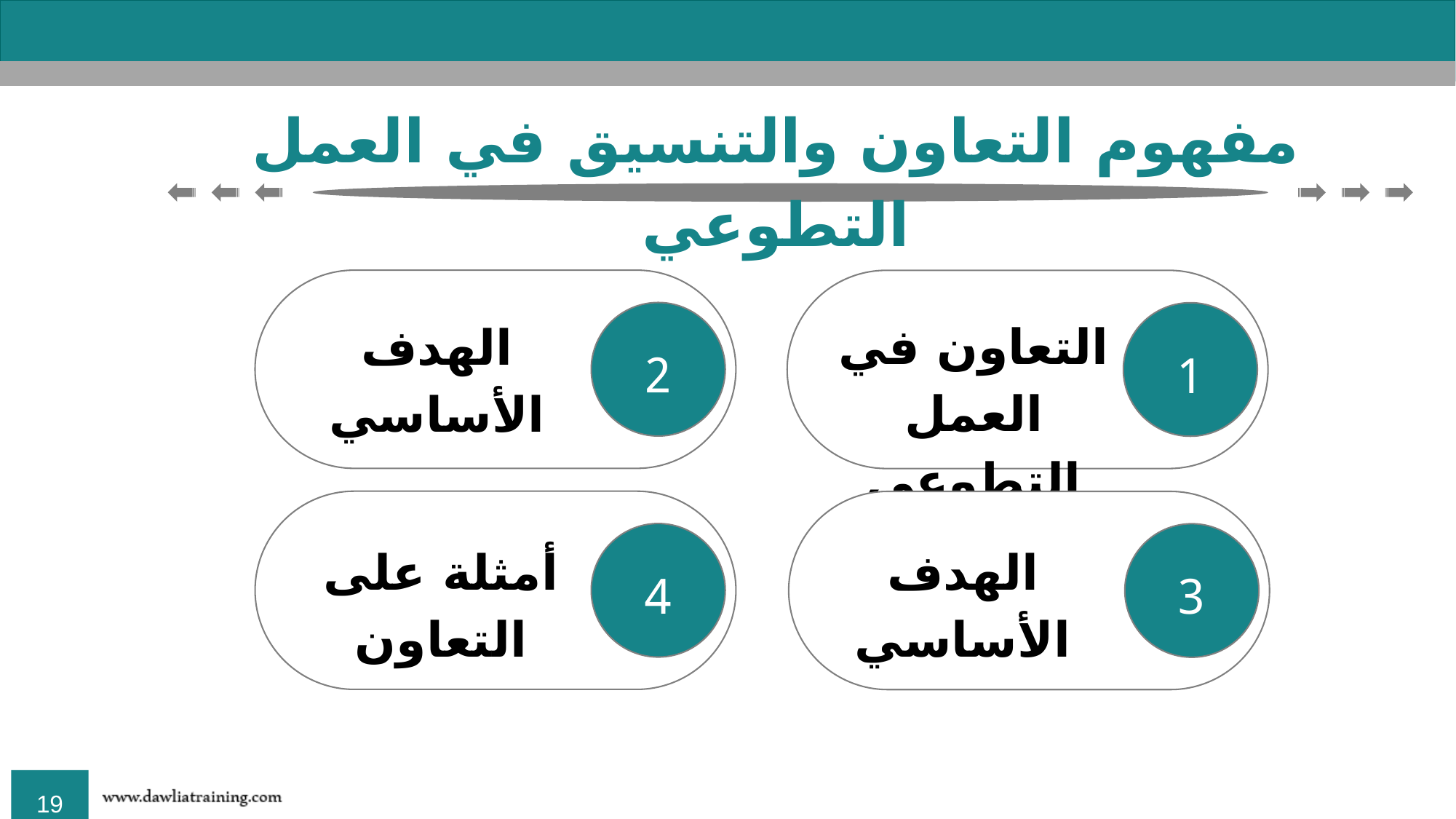

مفهوم التعاون والتنسيق في العمل التطوعي

التعاون في العمل التطوعي
2
الهدف الأساسي
1

4
3
أمثلة على التعاون
الهدف الأساسي